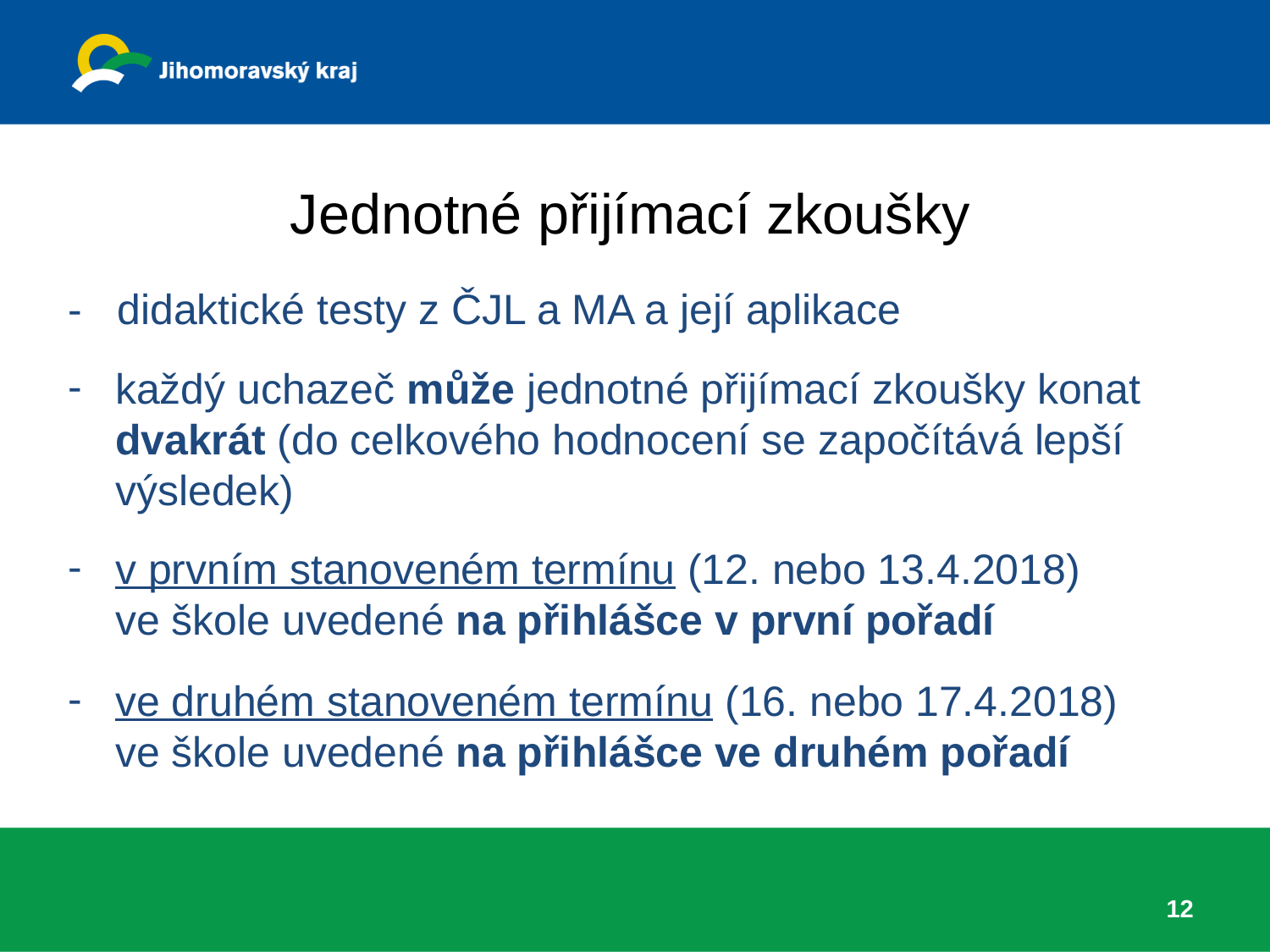

# Jednotné přijímací zkoušky
-   didaktické testy z ČJL a MA a její aplikace

každý uchazeč může jednotné přijímací zkoušky konat dvakrát (do celkového hodnocení se započítává lepší výsledek)

v prvním stanoveném termínu (12. nebo 13.4.2018)
ve škole uvedené na přihlášce v první pořadí

ve druhém stanoveném termínu (16. nebo 17.4.2018)
ve škole uvedené na přihlášce ve druhém pořadí
12